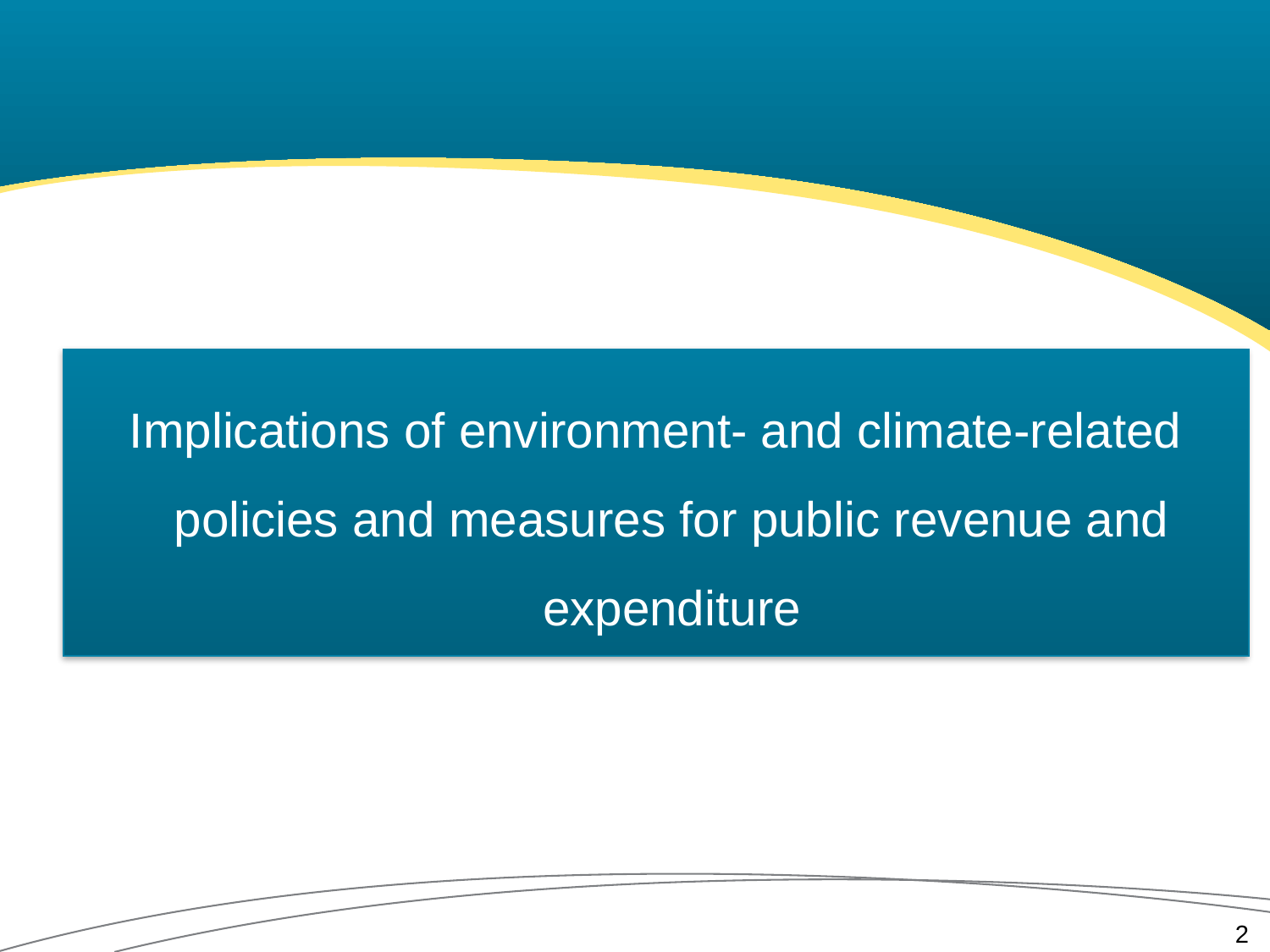

Implications of environment- and climate-related policies and measures for public revenue and expenditure
2